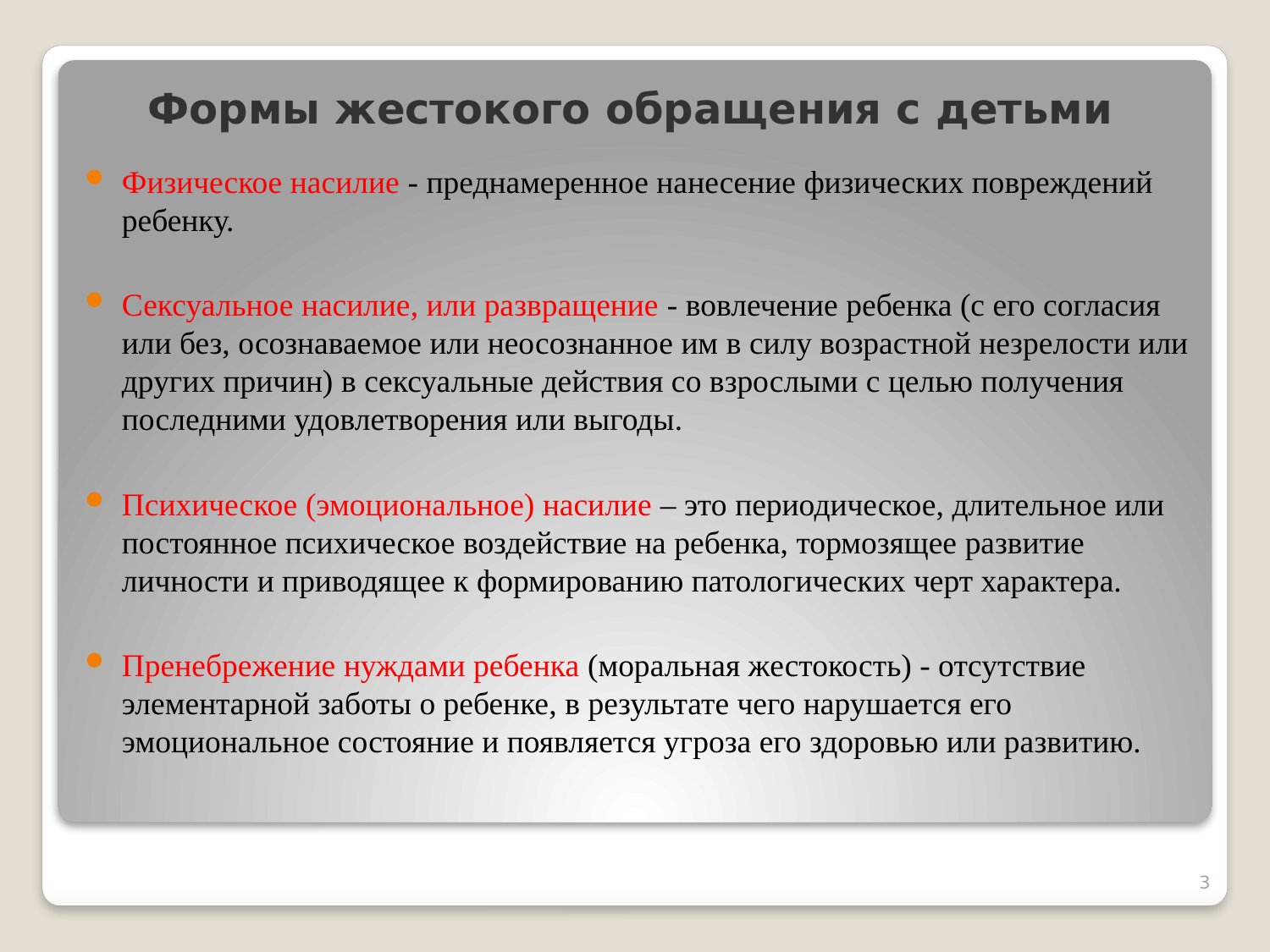

# Формы жестокого обращения с детьми
Физическое насилие - преднамеренное нанесение физических повреждений ребенку.

Сексуальное насилие, или развращение - вовлечение ребенка (с его согласия или без, осознаваемое или неосознанное им в силу возрастной незрелости или других причин) в сексуальные действия со взрослыми с целью получения последними удовлетворения или выгоды.

Психическое (эмоциональное) насилие – это периодическое, длительное или постоянное психическое воздействие на ребенка, тормозящее развитие личности и приводящее к формированию патологических черт характера.

Пренебрежение нуждами ребенка (моральная жестокость) - отсутствие элементарной заботы о ребенке, в результате чего нарушается его эмоциональное состояние и появляется угроза его здоровью или развитию.
3